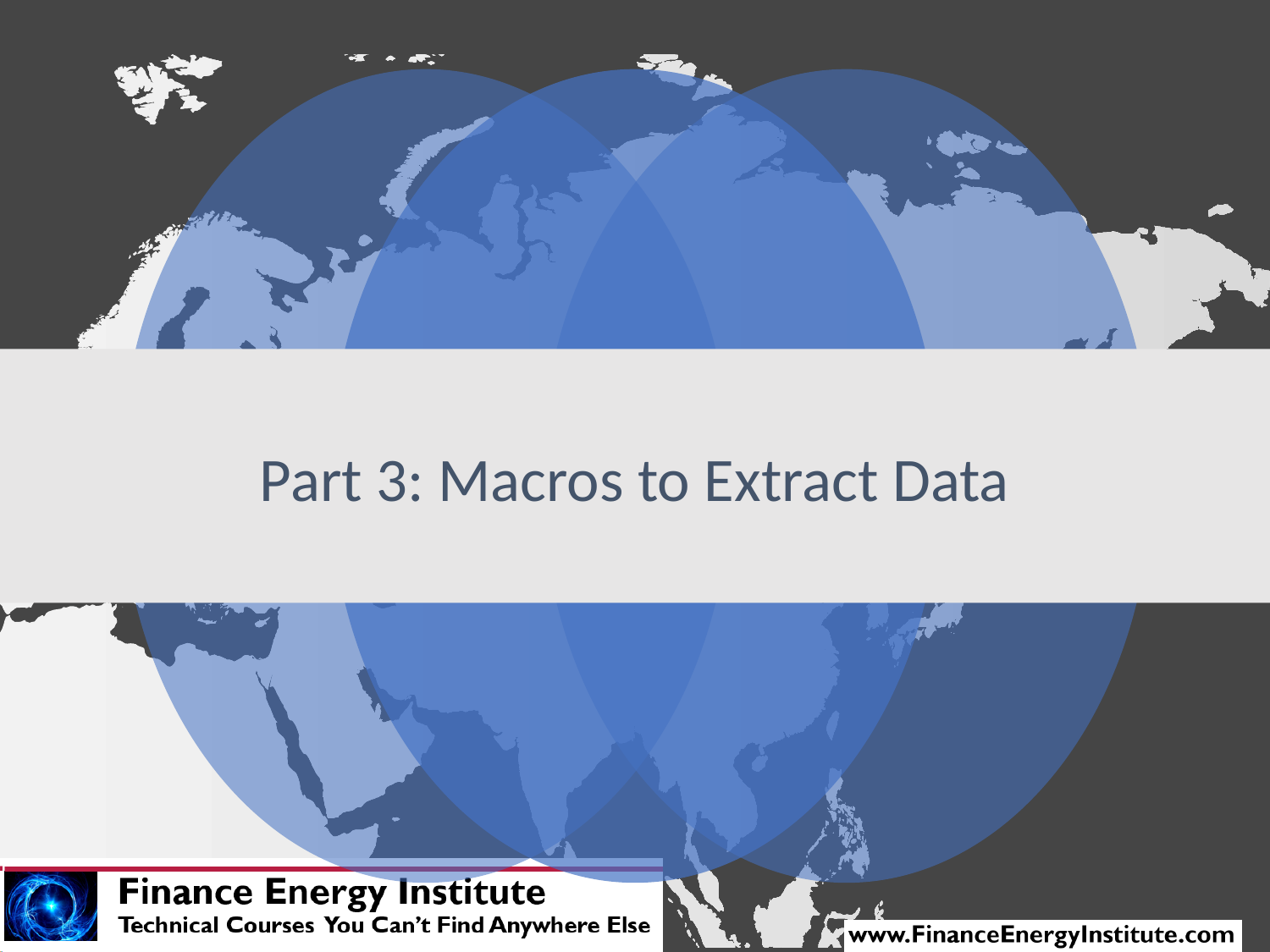

# Part 3: Macros to Extract Data